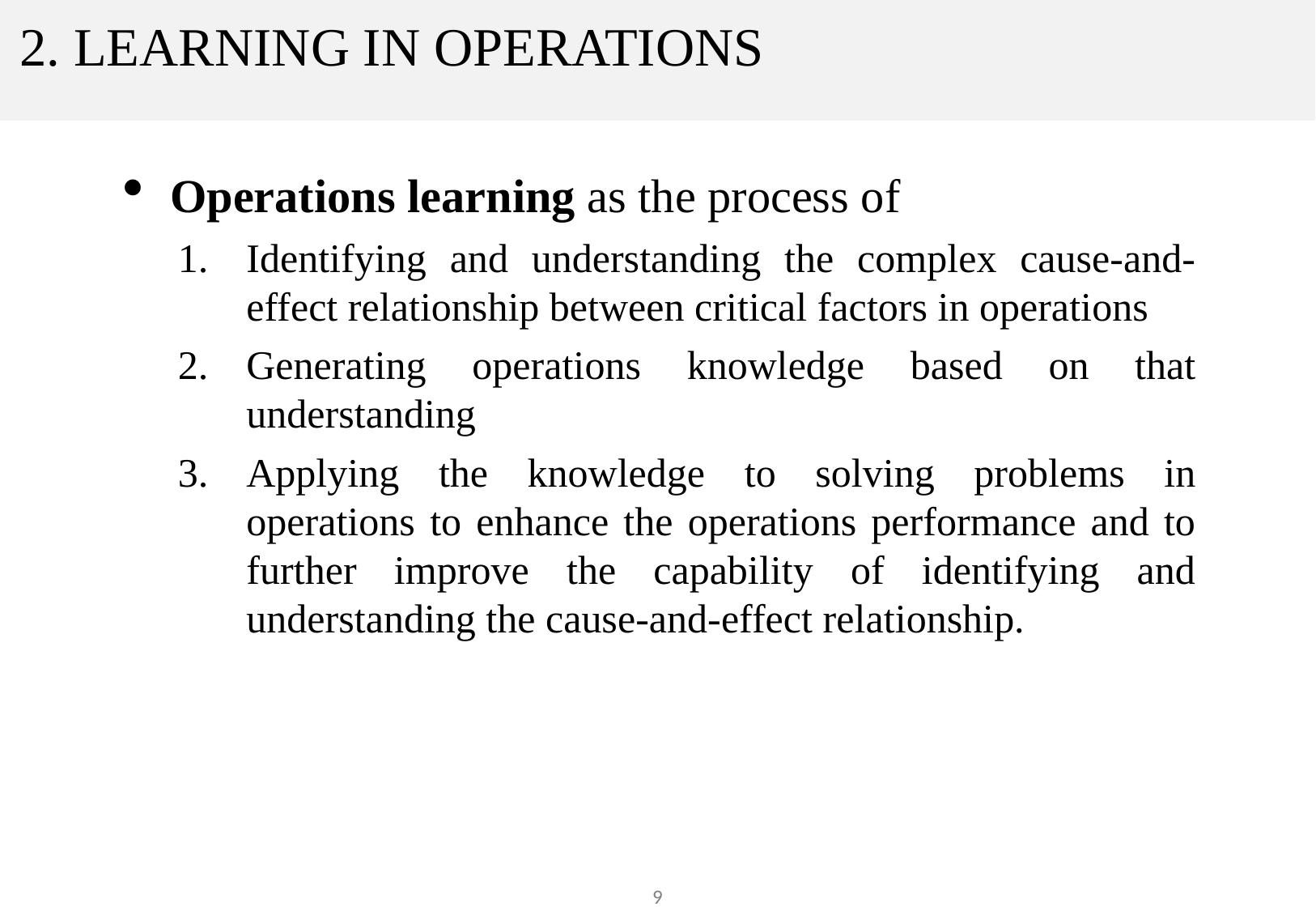

# 2. LEARNING IN OPERATIONS
Operations learning as the process of
Identifying and understanding the complex cause-and-effect relationship between critical factors in operations
Generating operations knowledge based on that understanding
Applying the knowledge to solving problems in operations to enhance the operations performance and to further improve the capability of identifying and understanding the cause-and-effect relationship.